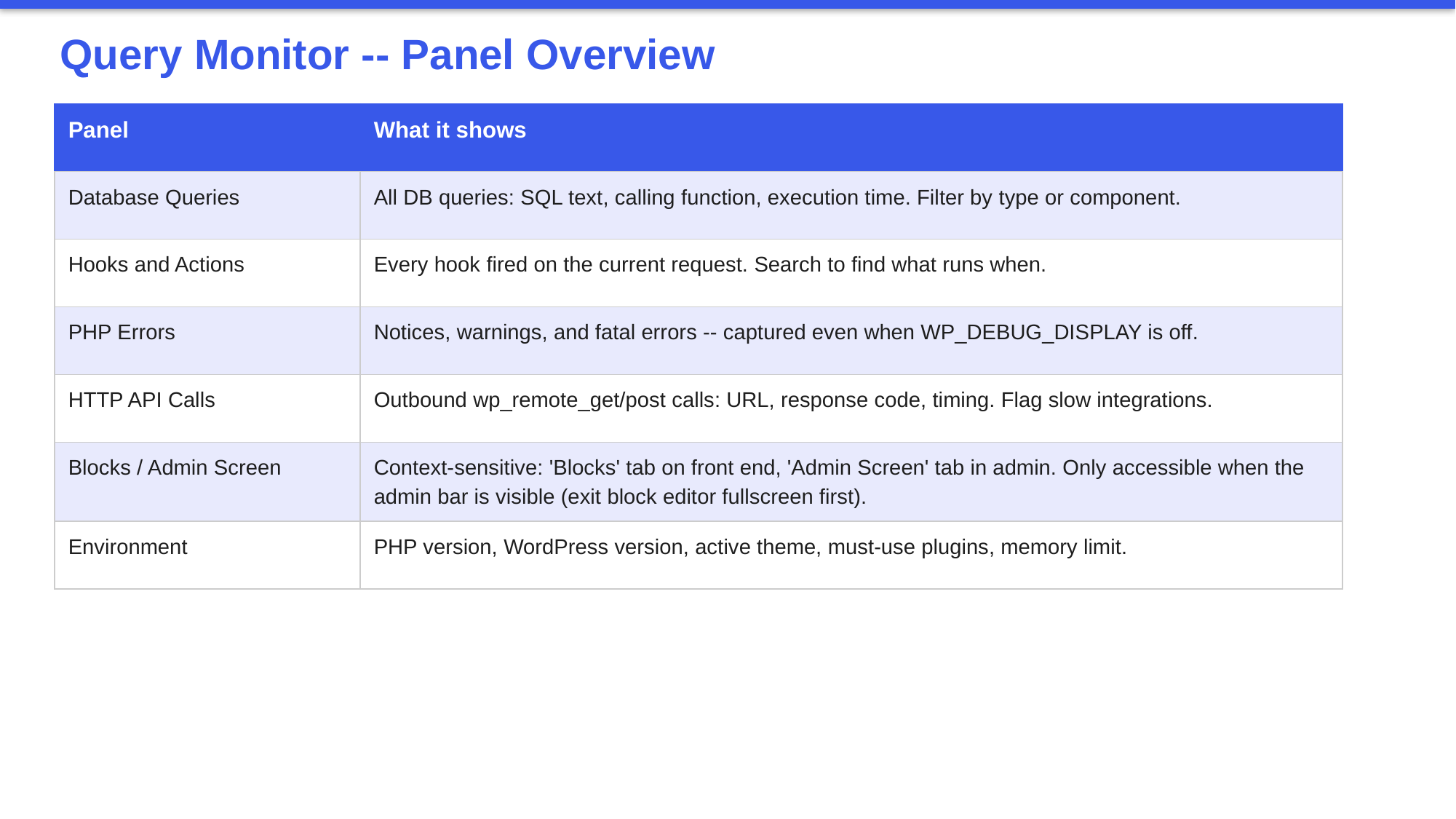

Query Monitor -- Panel Overview
| Panel | What it shows |
| --- | --- |
| Database Queries | All DB queries: SQL text, calling function, execution time. Filter by type or component. |
| Hooks and Actions | Every hook fired on the current request. Search to find what runs when. |
| PHP Errors | Notices, warnings, and fatal errors -- captured even when WP\_DEBUG\_DISPLAY is off. |
| HTTP API Calls | Outbound wp\_remote\_get/post calls: URL, response code, timing. Flag slow integrations. |
| Blocks / Admin Screen | Context-sensitive: 'Blocks' tab on front end, 'Admin Screen' tab in admin. Only accessible when the admin bar is visible (exit block editor fullscreen first). |
| Environment | PHP version, WordPress version, active theme, must-use plugins, memory limit. |